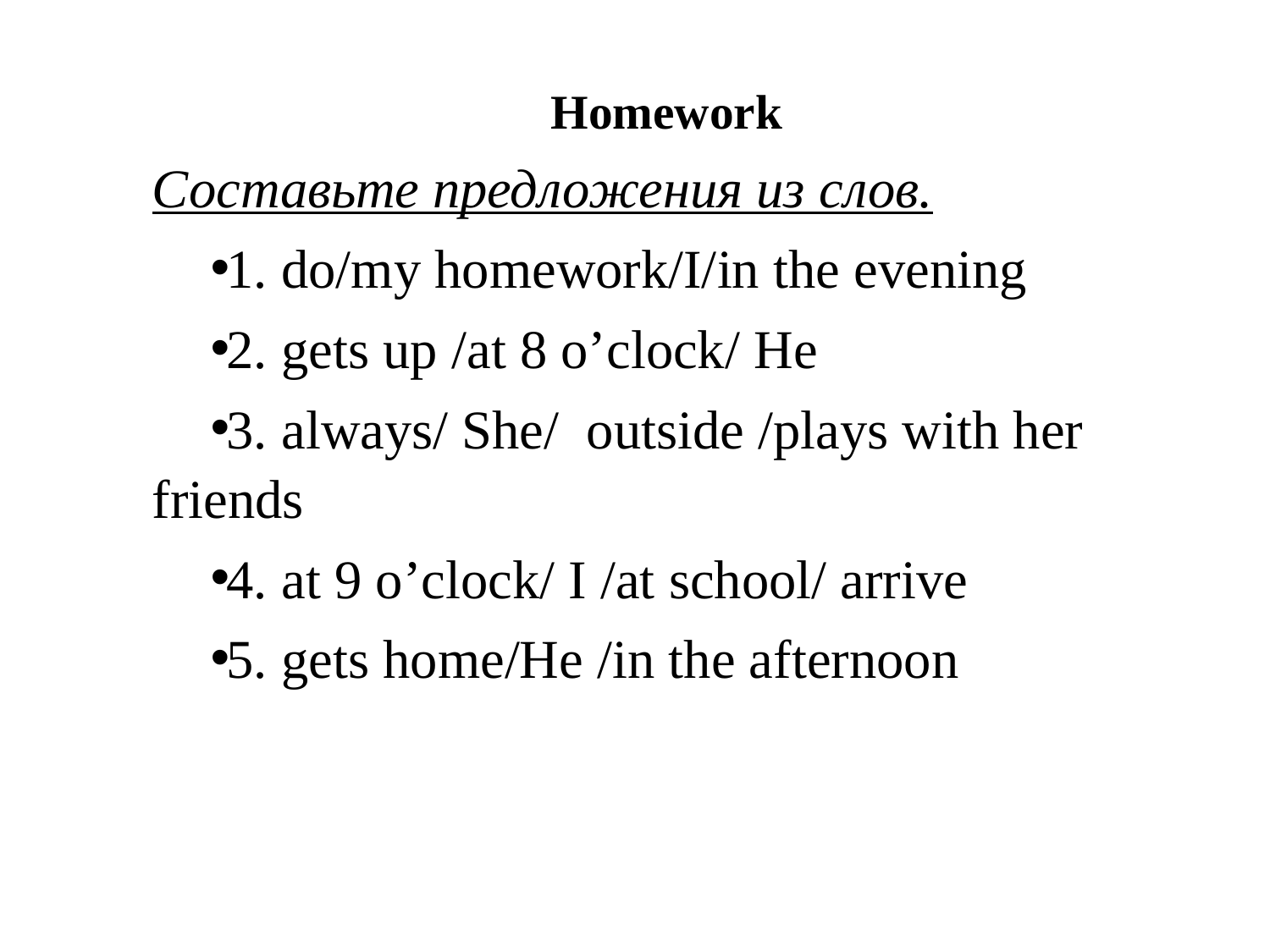

Homework
Составьте предложения из слов.
1. do/my homework/I/in the evening
2. gets up /at 8 o’clock/ He
3. always/ She/  outside /plays with her friends
4. at 9 o’clock/ I /at school/ arrive
5. gets home/He /in the afternoon